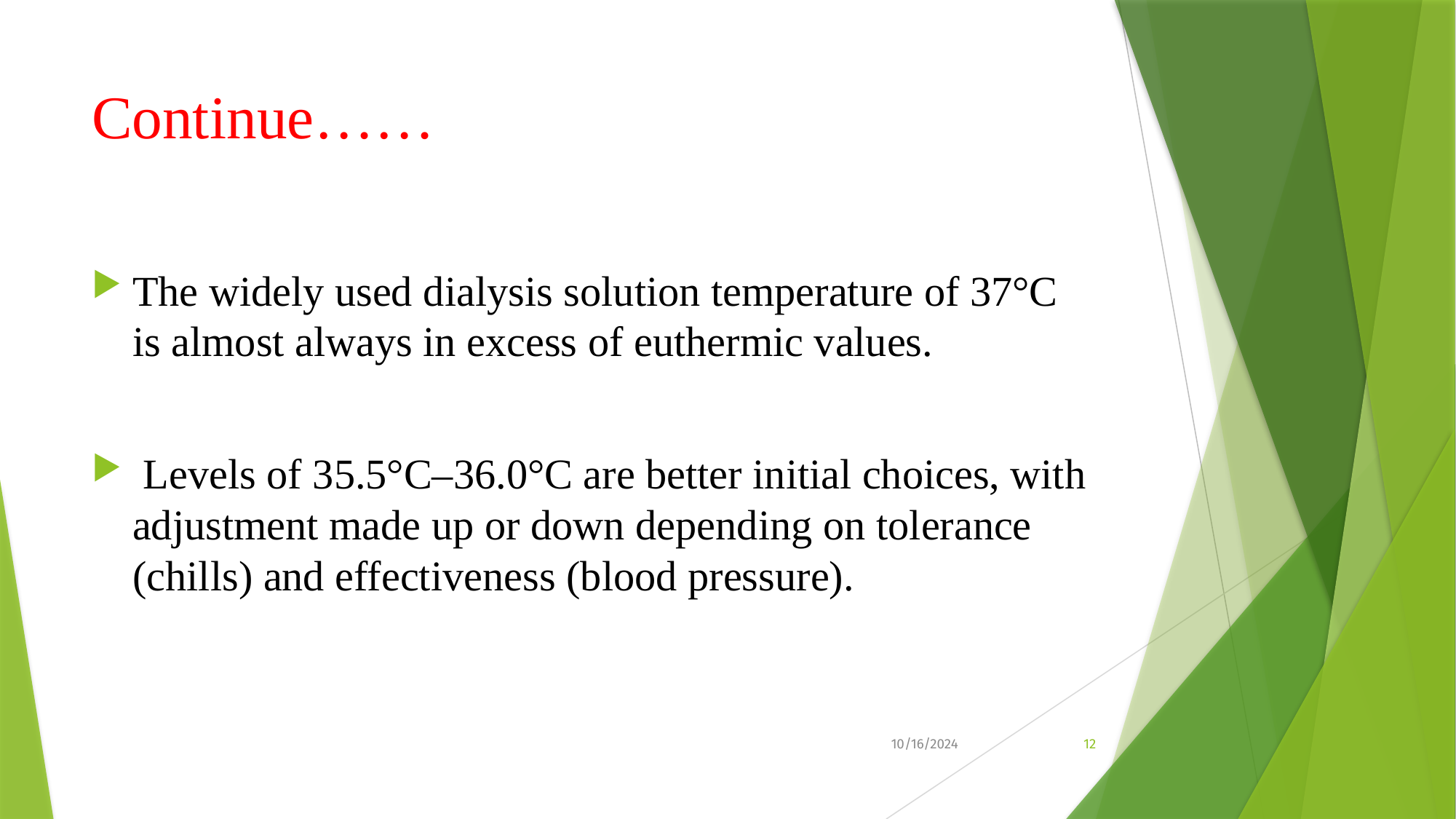

# Continue……
The widely used dialysis solution temperature of 37°C is almost always in excess of euthermic values.

 Levels of 35.5°C–36.0°C are better initial choices, with adjustment made up or down depending on tolerance (chills) and effectiveness (blood pressure).
10/16/2024
12